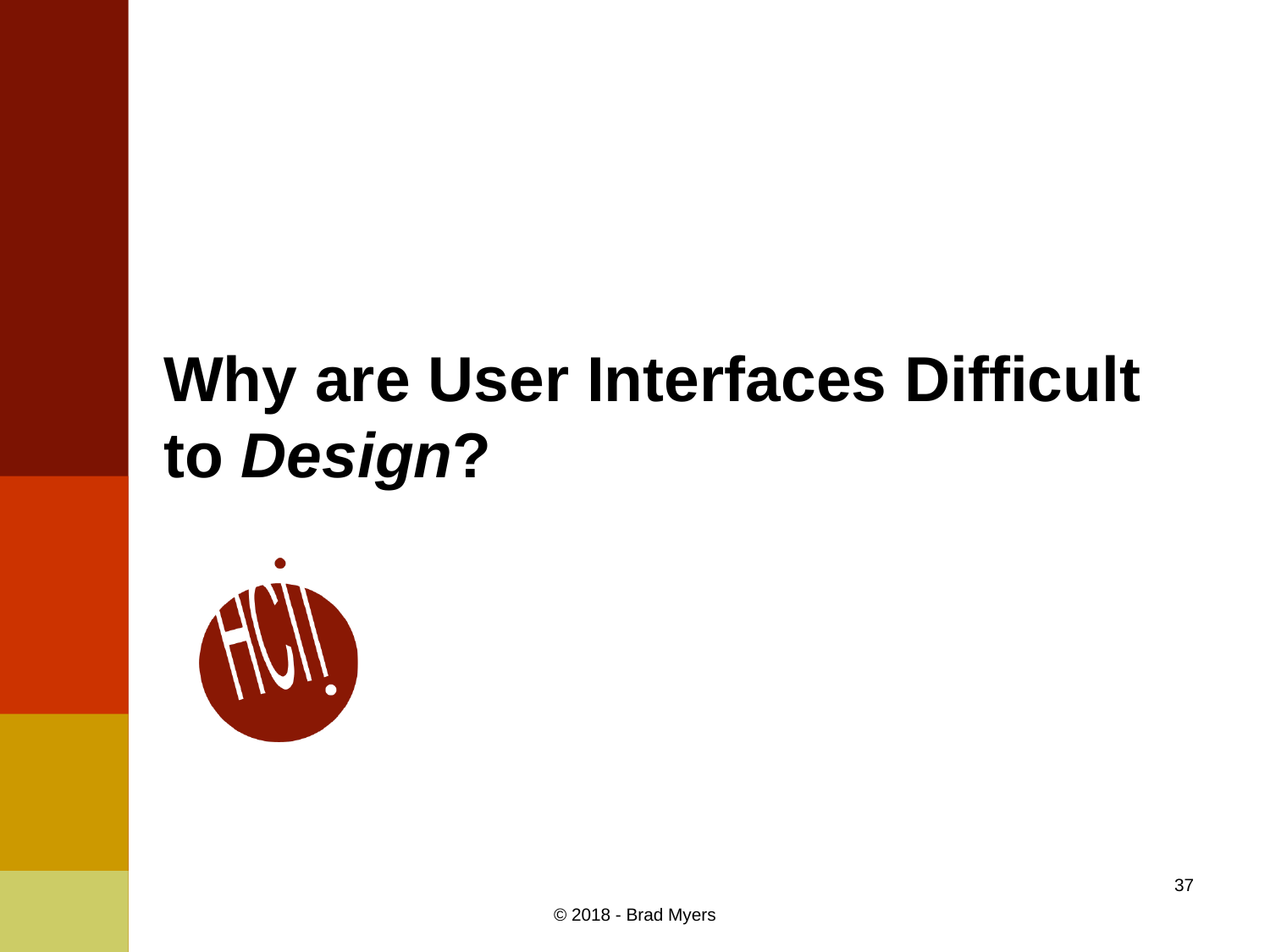

# Why are User Interfaces Difficult to Design?
37
© 2018 - Brad Myers